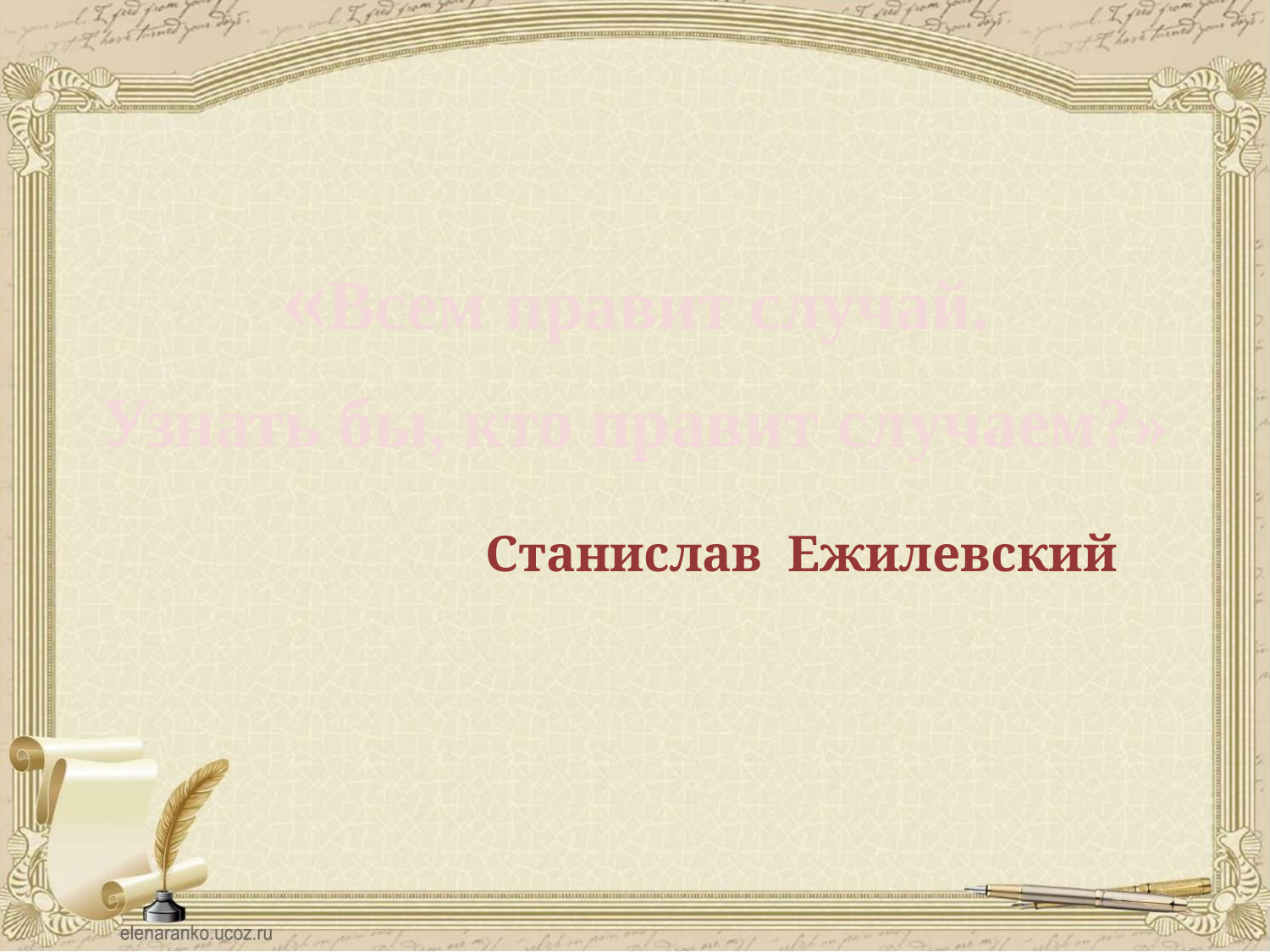

«Всем правит случай.

Узнать бы, кто правит случаем?»

Станислав  Ежилевский